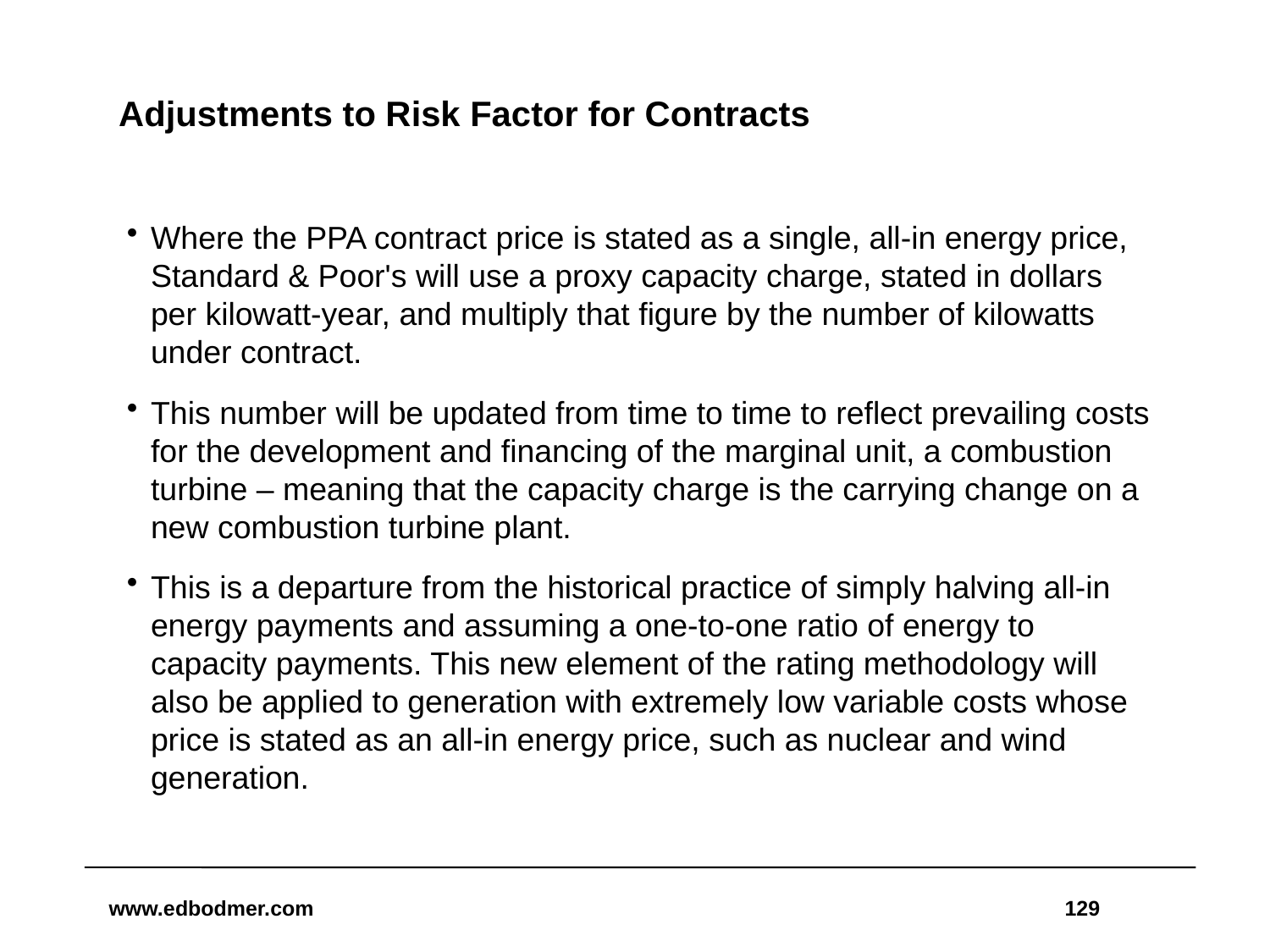

# Adjustments to Risk Factor for Contracts
Where the PPA contract price is stated as a single, all-in energy price, Standard & Poor's will use a proxy capacity charge, stated in dollars per kilowatt-year, and multiply that figure by the number of kilowatts under contract.
This number will be updated from time to time to reflect prevailing costs for the development and financing of the marginal unit, a combustion turbine – meaning that the capacity charge is the carrying change on a new combustion turbine plant.
This is a departure from the historical practice of simply halving all-in energy payments and assuming a one-to-one ratio of energy to capacity payments. This new element of the rating methodology will also be applied to generation with extremely low variable costs whose price is stated as an all-in energy price, such as nuclear and wind generation.